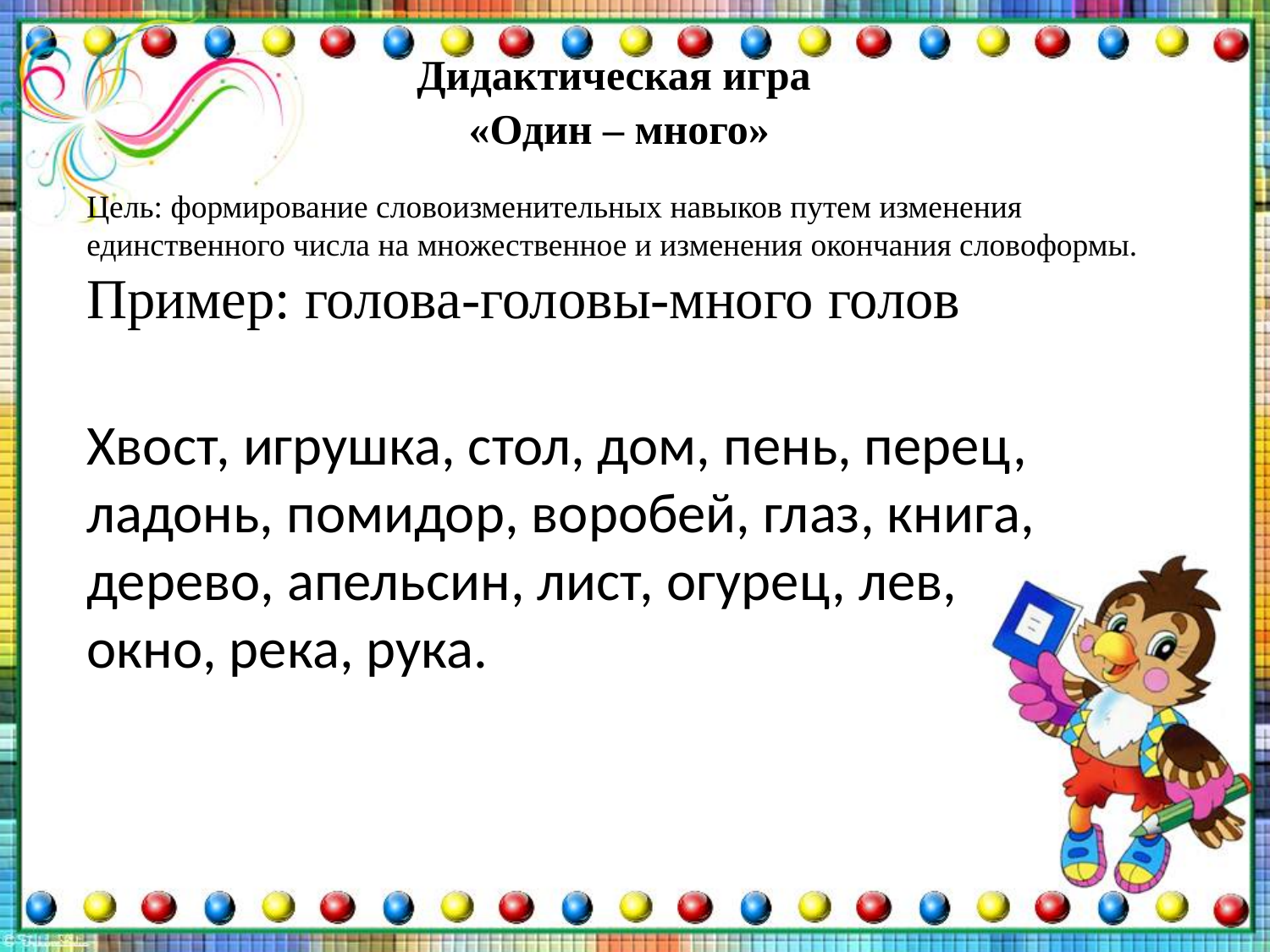

# Дидактическая игра «Один – много»
Цель: формирование словоизменительных навыков путем изменения единственного числа на множественное и изменения окончания словоформы. Пример: голова-головы-много голов

Хвост, игрушка, стол, дом, пень, перец, ладонь, помидор, воробей, глаз, книга, дерево, апельсин, лист, огурец, лев,
окно, река, рука.